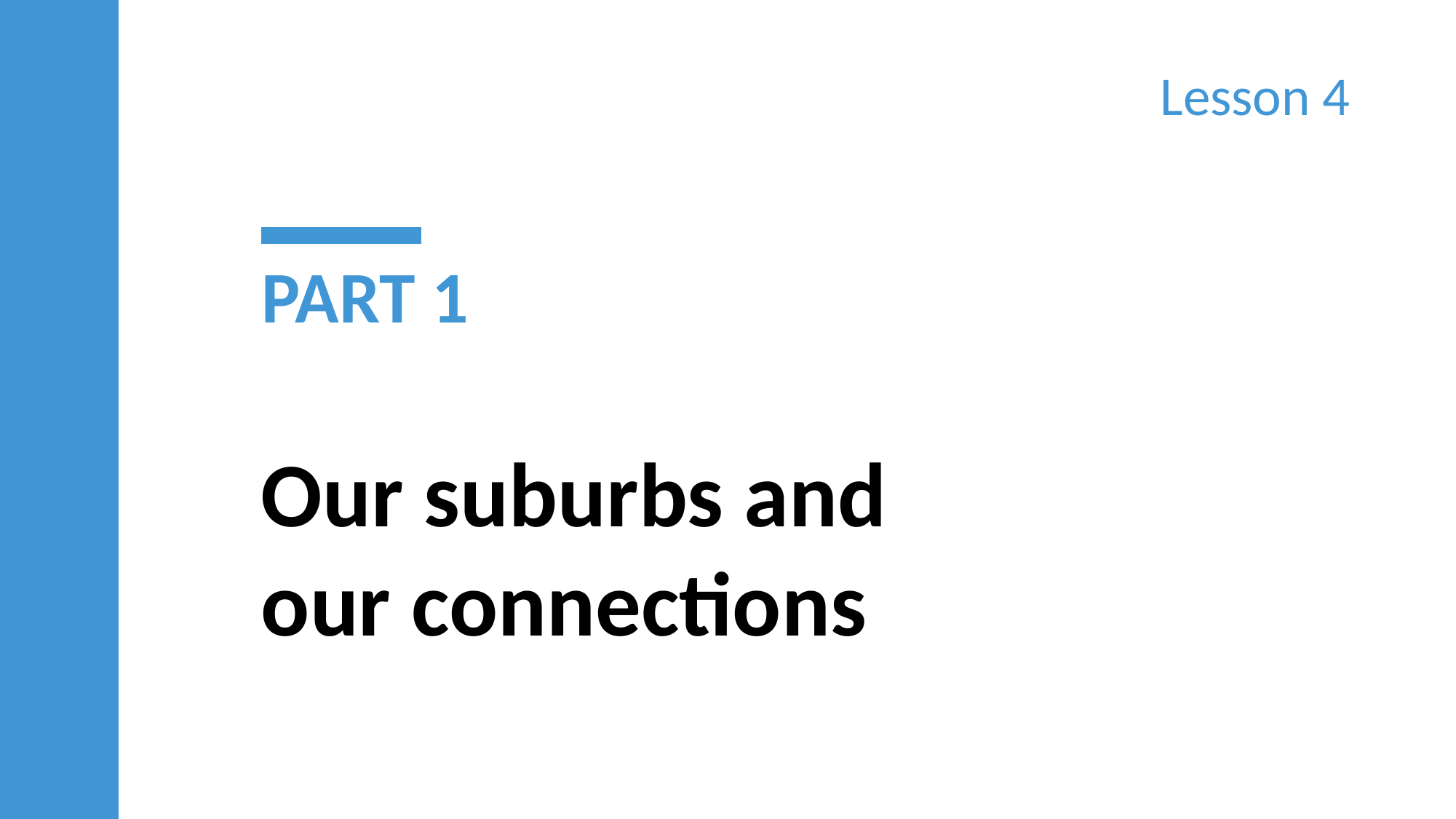

Lesson 4
PART 1
Our suburbs and
our connections